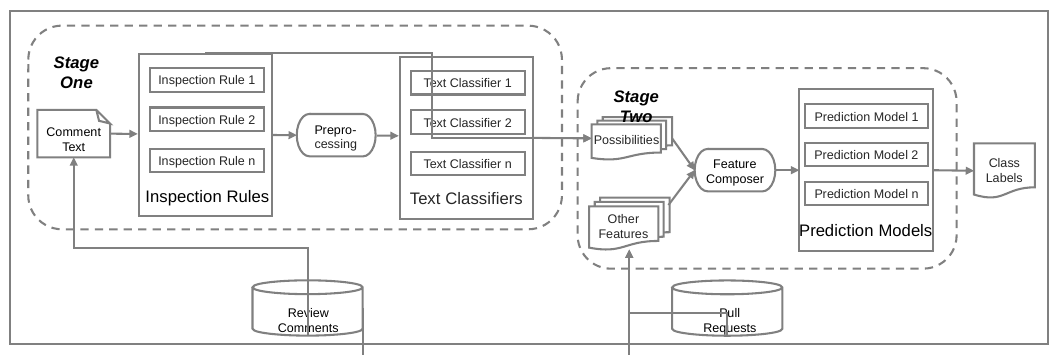

Stage One

Inspection Rule 1
Inspection Rule 2
Inspection Rule n
Inspection Rules

Text Classifier 1
Text Classifier 2
Text Classifier n
Text Classifiers

Stage Two

Prediction Model 1
Prediction Models
Prediction Model 2
Prediction Model n

Comment
Text

Prepro-
cessing

Possibilities

Class
Labels
Feature
Composer

Other
Features

Review
Comments

Pull
Requests